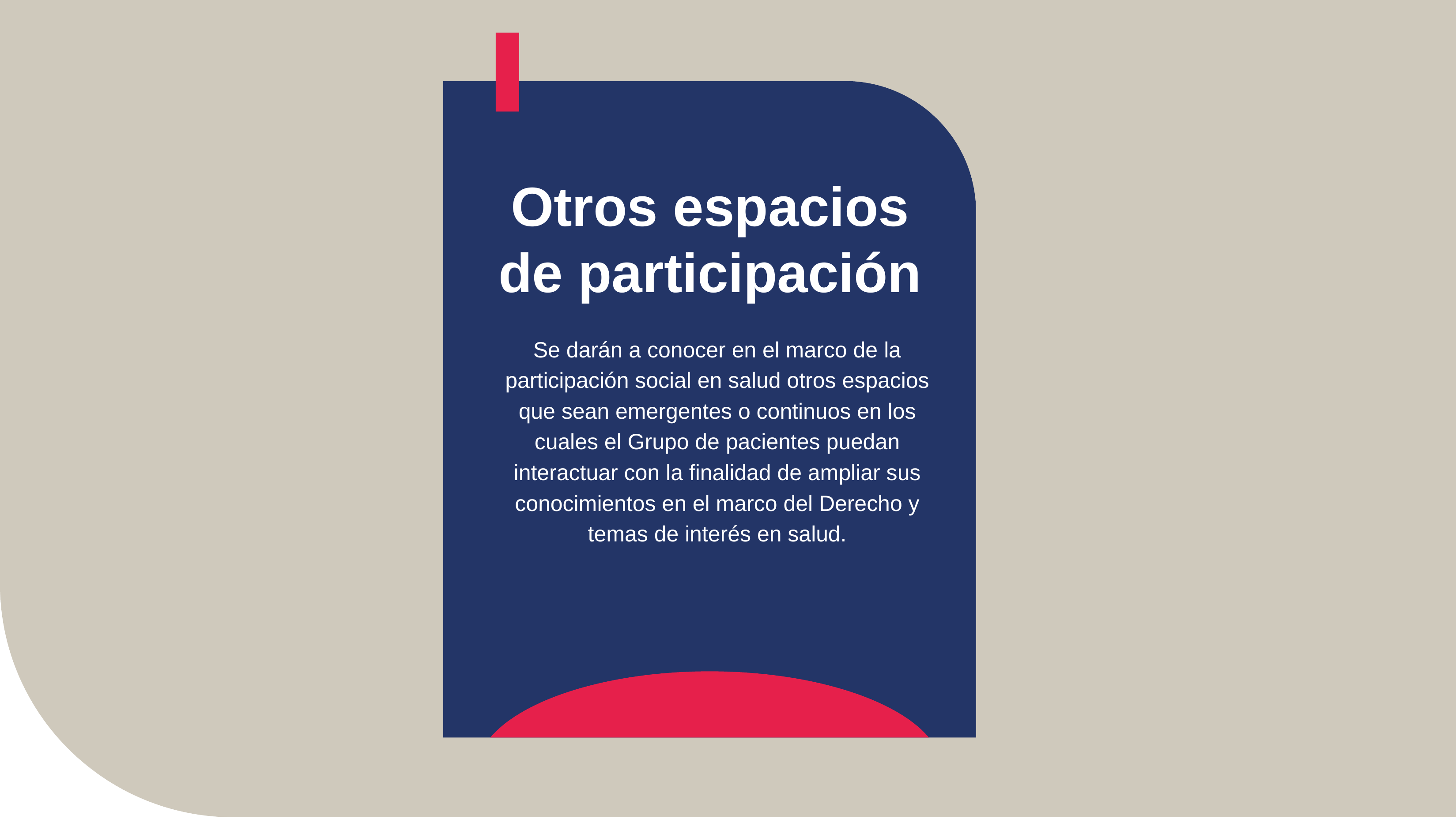

Otros espacios de participación
Se darán a conocer en el marco de la participación social en salud otros espacios que sean emergentes o continuos en los cuales el Grupo de pacientes puedan interactuar con la finalidad de ampliar sus conocimientos en el marco del Derecho y temas de interés en salud.